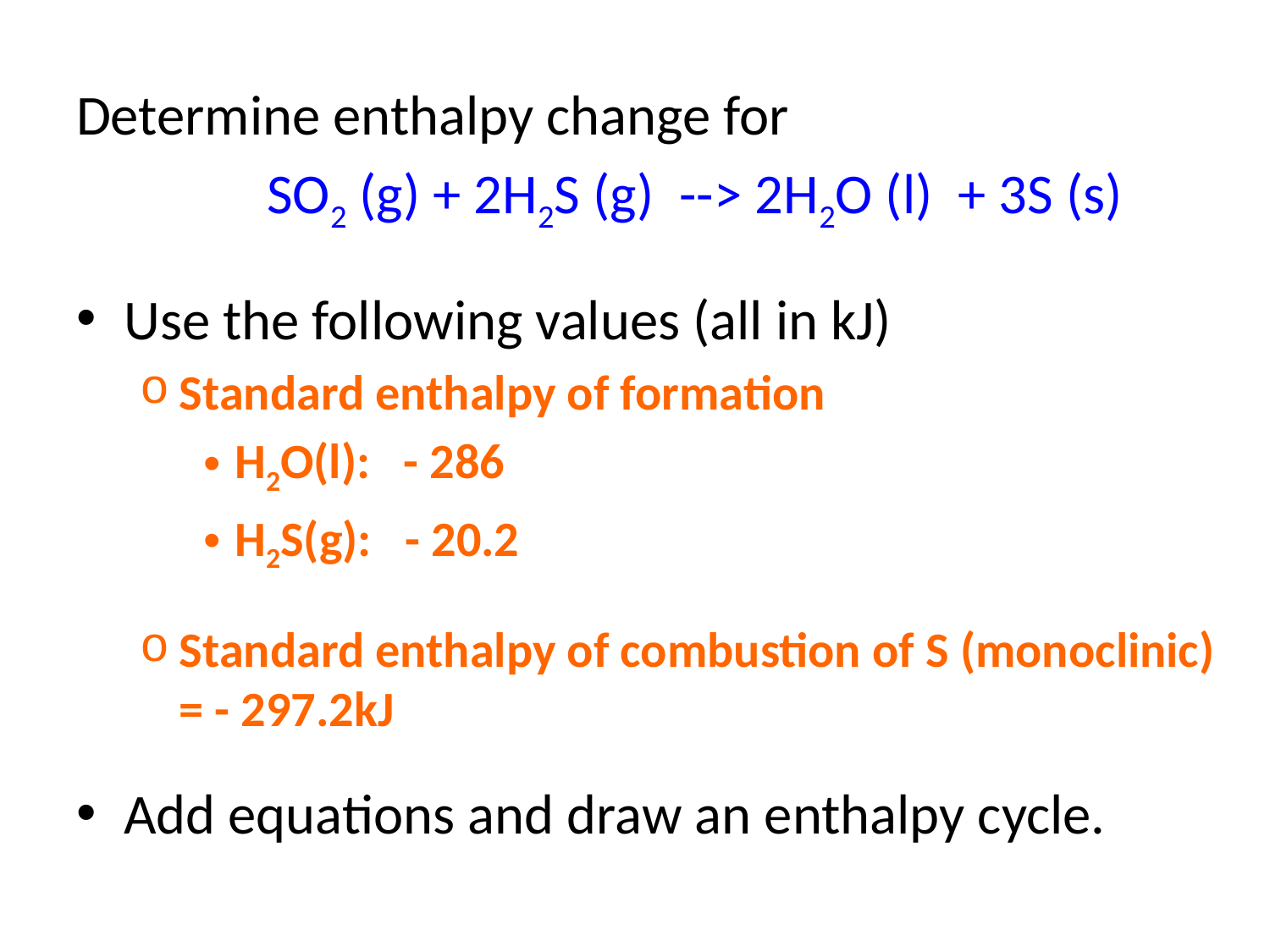

Determine enthalpy change for
               SO2 (g) + 2H2S (g)  --> 2H2O (l)  + 3S (s)

Use the following values (all in kJ)
Standard enthalpy of formation
H2O(l):   - 286
H2S(g):   - 20.2

Standard enthalpy of combustion of S (monoclinic) = - 297.2kJ

Add equations and draw an enthalpy cycle.